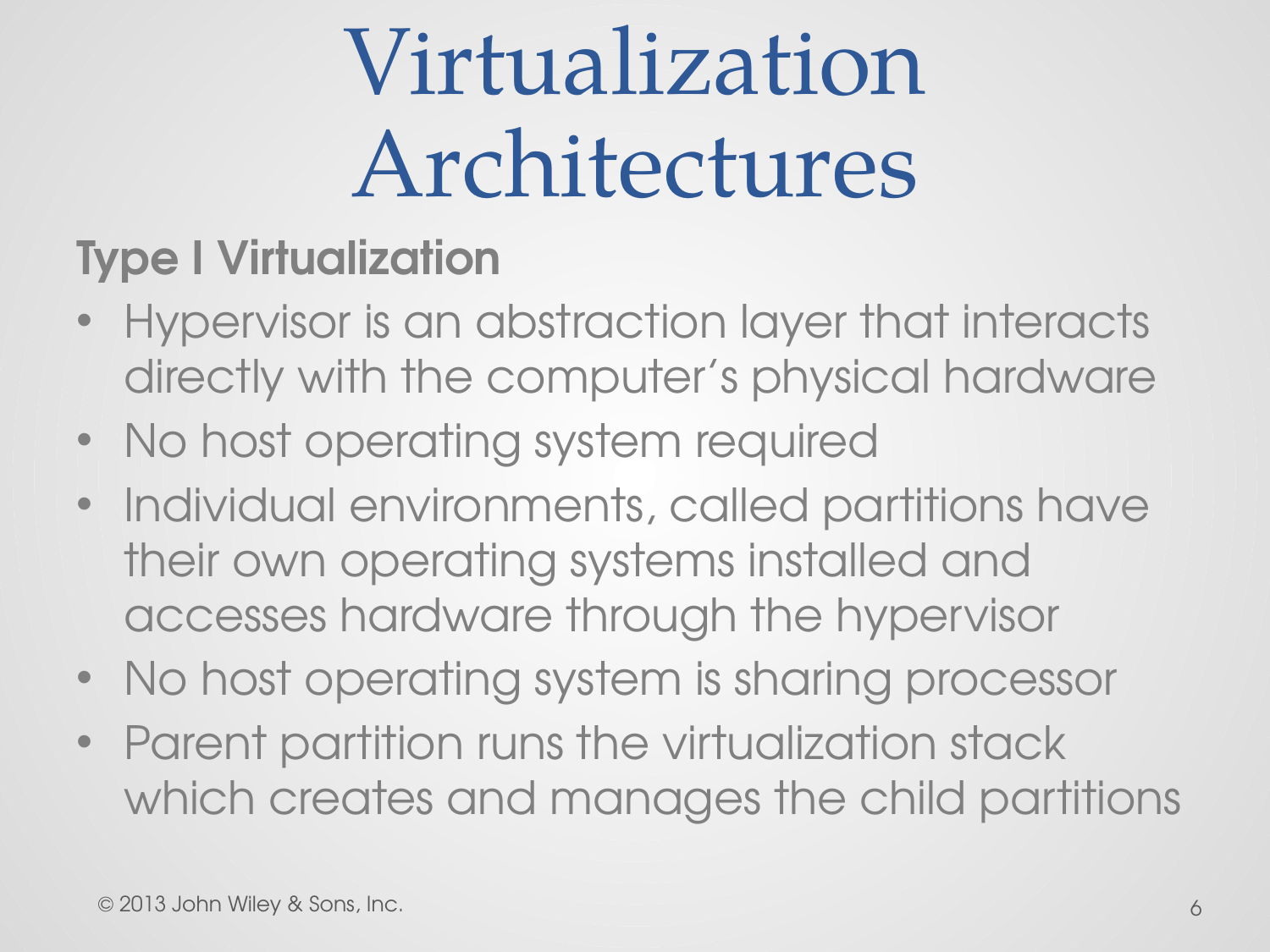

# Virtualization Architectures
Type I Virtualization
Hypervisor is an abstraction layer that interacts directly with the computer’s physical hardware
No host operating system required
Individual environments, called partitions have their own operating systems installed and accesses hardware through the hypervisor
No host operating system is sharing processor
Parent partition runs the virtualization stack which creates and manages the child partitions
© 2013 John Wiley & Sons, Inc.
6